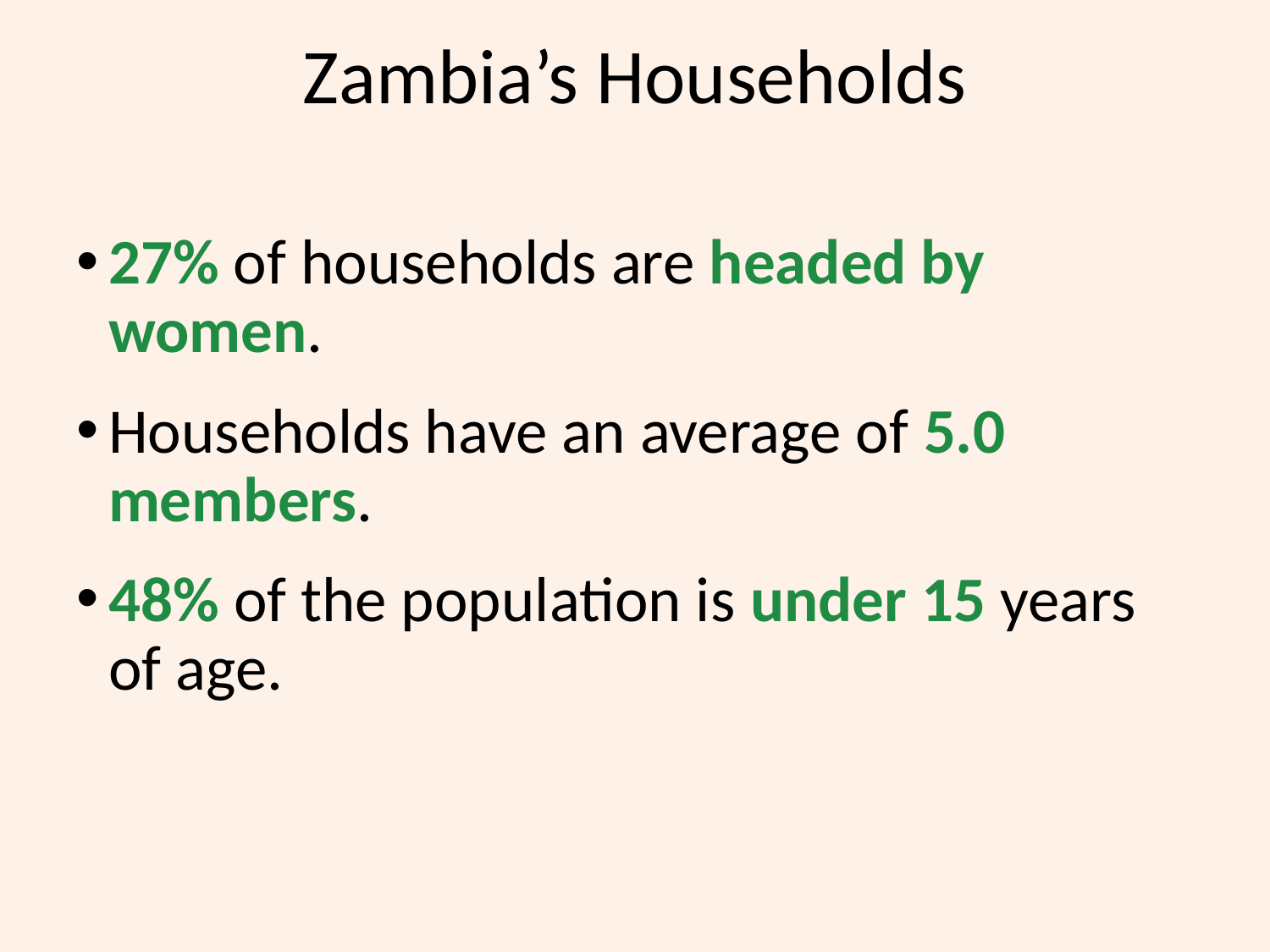

# Zambia’s Households
27% of households are headed by women.
Households have an average of 5.0 members.
48% of the population is under 15 years of age.